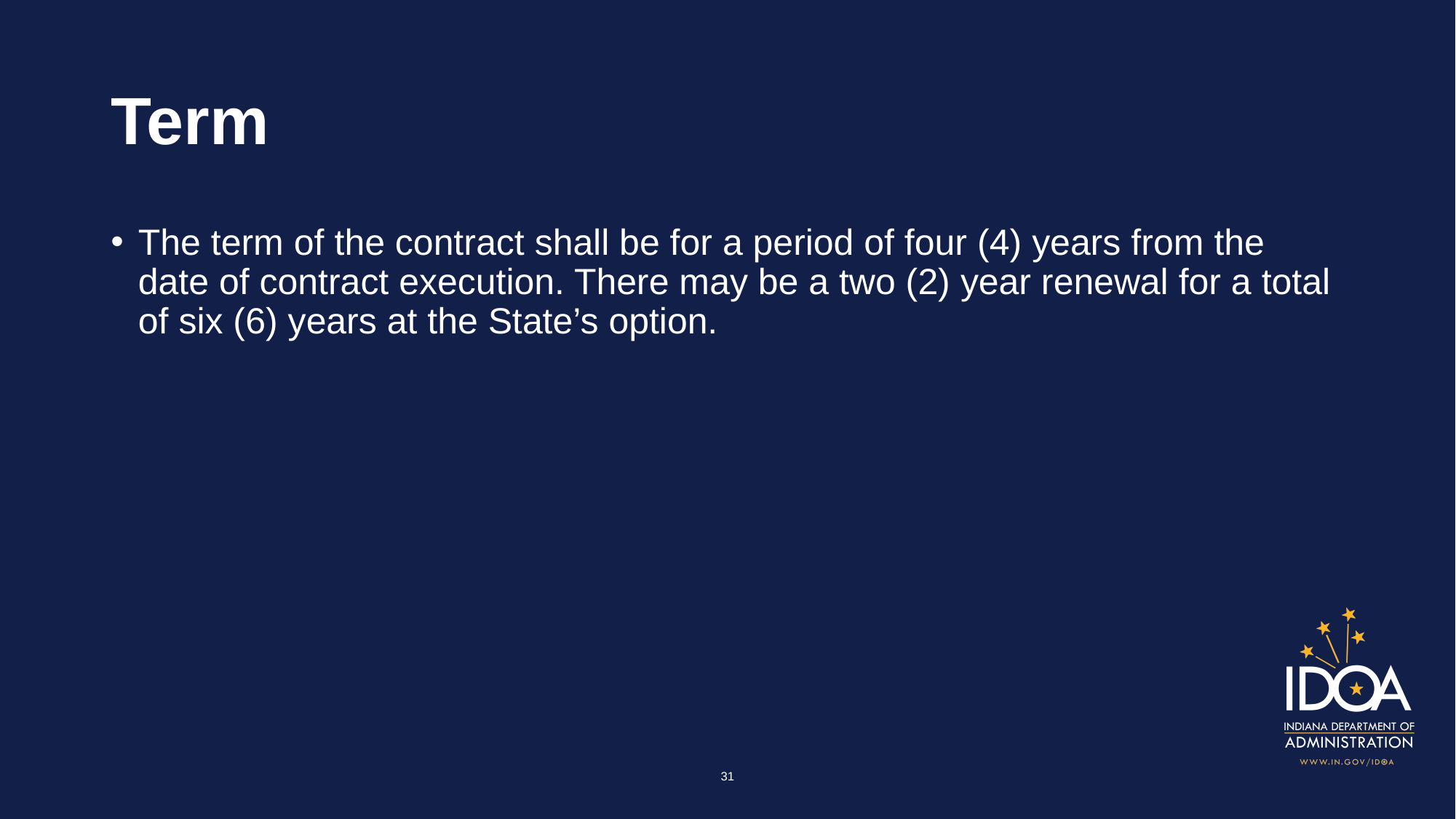

# Term
The term of the contract shall be for a period of four (4) years from the date of contract execution. There may be a two (2) year renewal for a total of six (6) years at the State’s option.
31